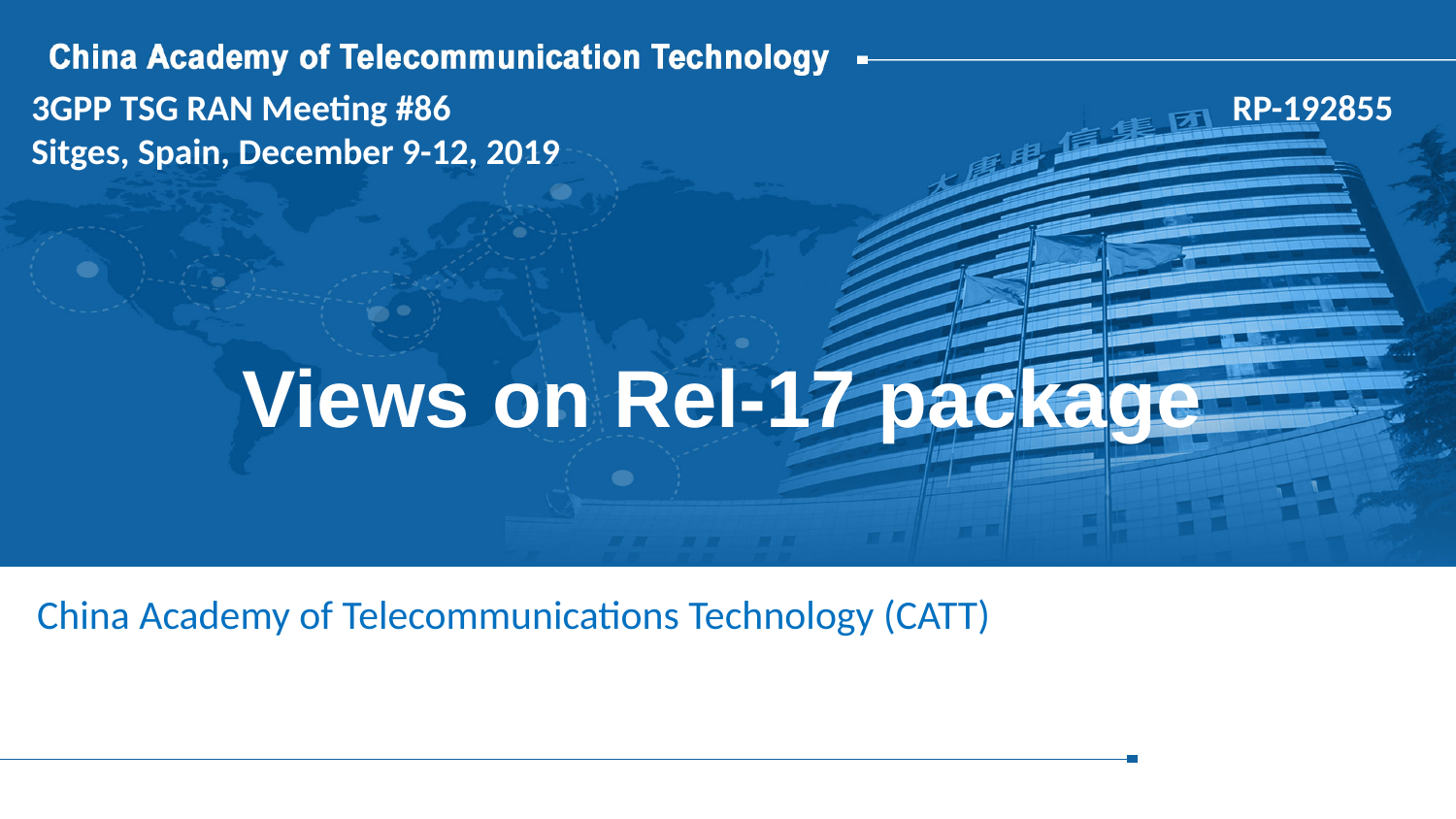

3GPP TSG RAN Meeting #86                                                                                               RP-192855
Sitges, Spain, December 9-12, 2019
# Views on Rel-17 package
China Academy of Telecommunications Technology (CATT)